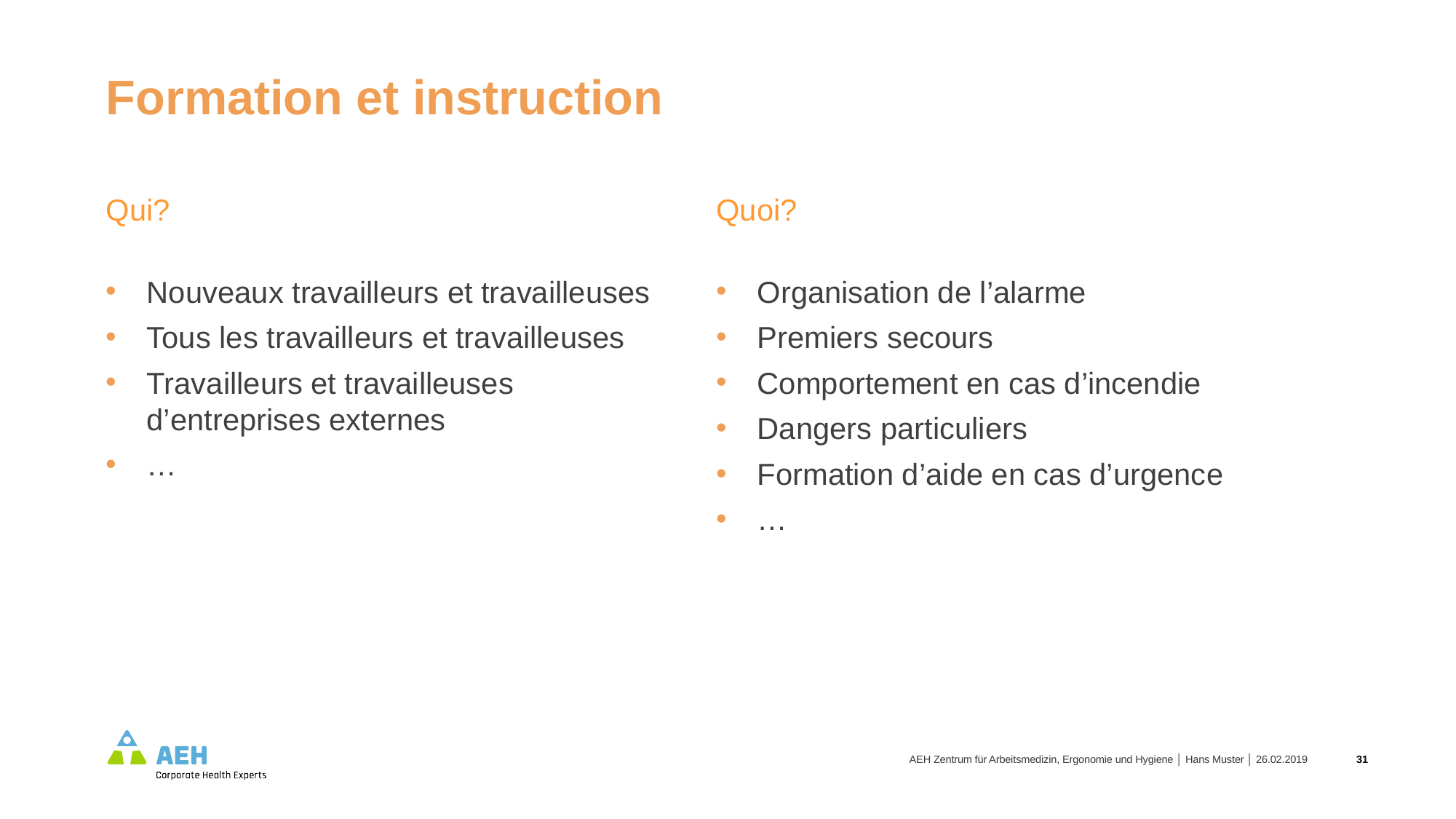

Formation et instruction
Qui?

Nouveaux travailleurs et travailleuses
Tous les travailleurs et travailleuses
Travailleurs et travailleuses d’entreprises externes
…

Quoi?

Organisation de l’alarme
Premiers secours
Comportement en cas d’incendie
Dangers particuliers
Formation d’aide en cas d’urgence
…

AEH Zentrum für Arbeitsmedizin, Ergonomie und Hygiene │ Hans Muster │ 26.02.2019